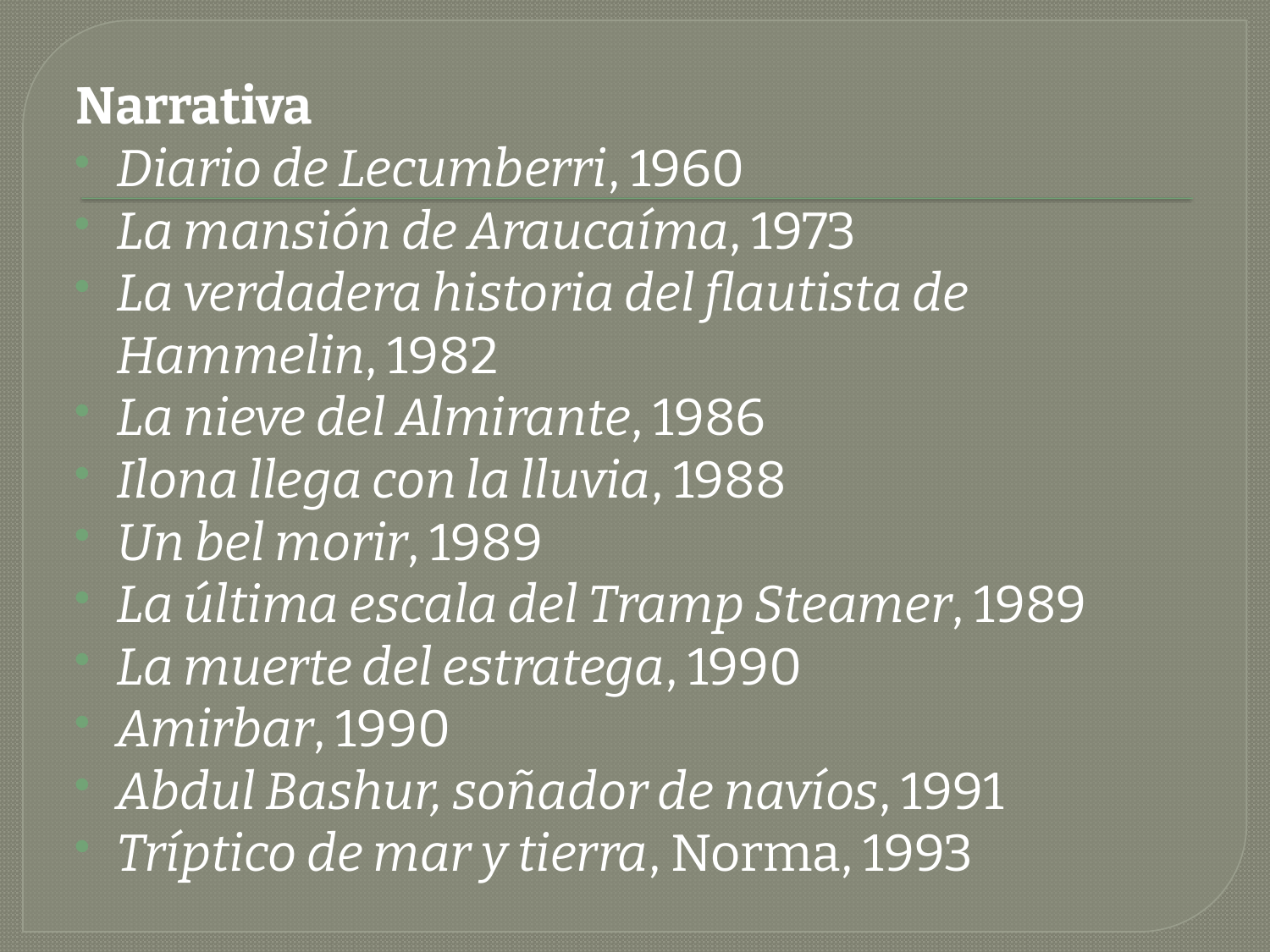

Narrativa
Diario de Lecumberri, 1960
La mansión de Araucaíma, 1973
La verdadera historia del flautista de Hammelin, 1982
La nieve del Almirante, 1986
Ilona llega con la lluvia, 1988
Un bel morir, 1989
La última escala del Tramp Steamer, 1989
La muerte del estratega, 1990
Amirbar, 1990
Abdul Bashur, soñador de navíos, 1991
Tríptico de mar y tierra, Norma, 1993